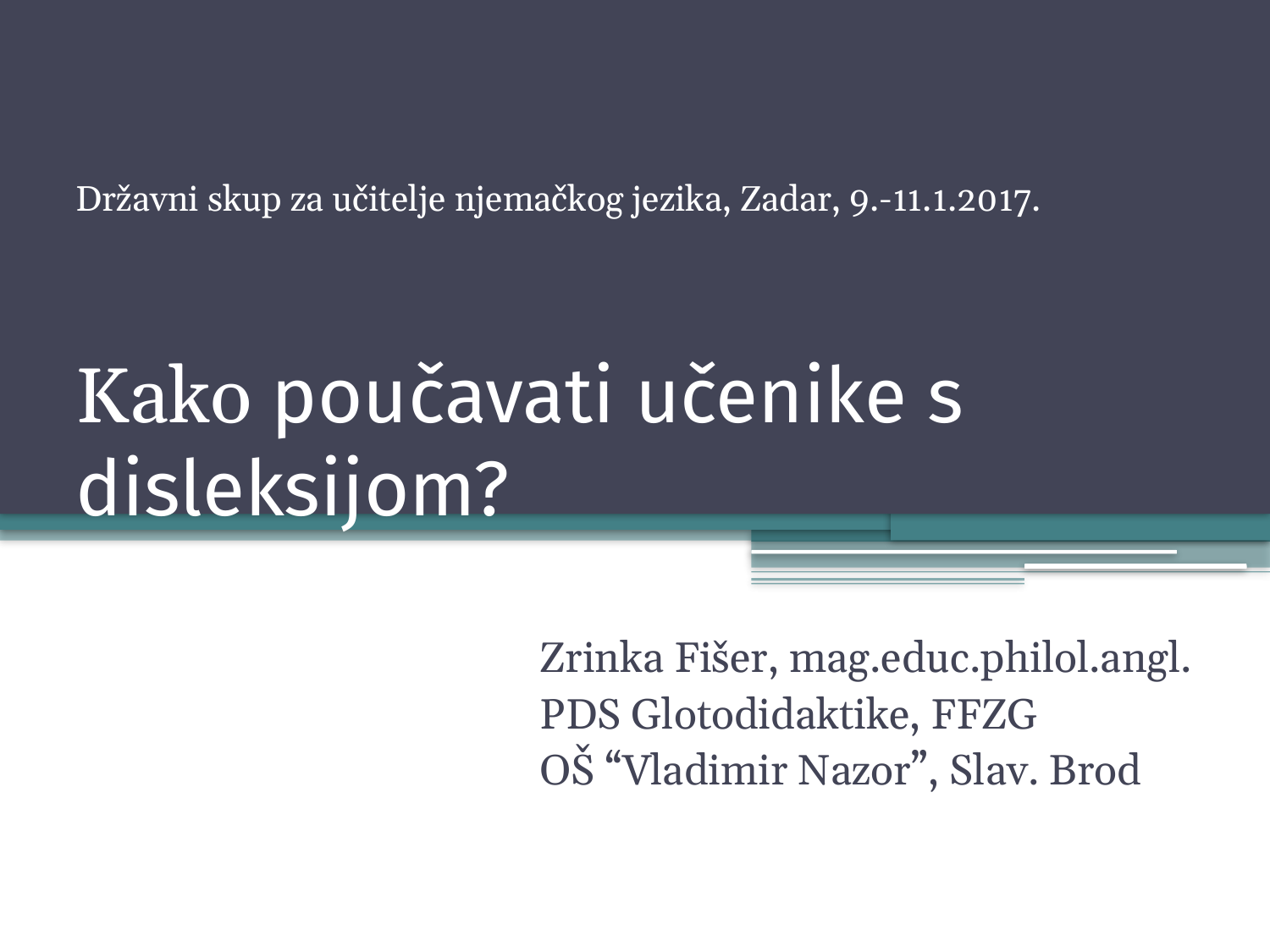

# Državni skup za učitelje njemačkog jezika, Zadar, 9.-11.1.2017. Kako poučavati učenike s disleksijom?
Zrinka Fišer, mag.educ.philol.angl.
PDS Glotodidaktike, FFZG
OŠ “Vladimir Nazor”, Slav. Brod